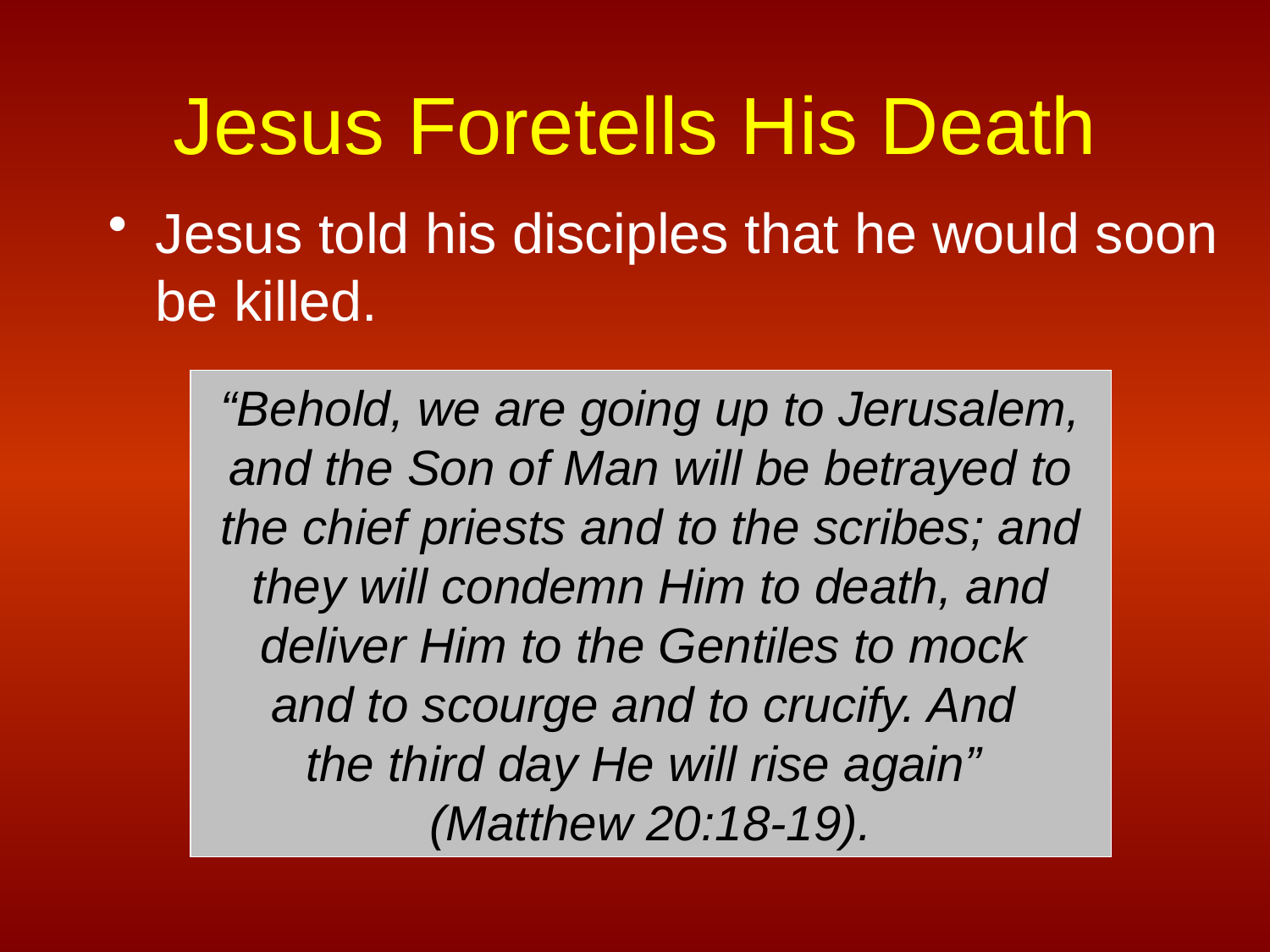

# Jesus Foretells His Death
Jesus told his disciples that he would soon be killed.

“Behold, we are going up to Jerusalem, and the Son of Man will be betrayed to the chief priests and to the scribes; and they will condemn Him to death, and deliver Him to the Gentiles to mock
and to scourge and to crucify. And
the third day He will rise again”
(Matthew 20:18-19).